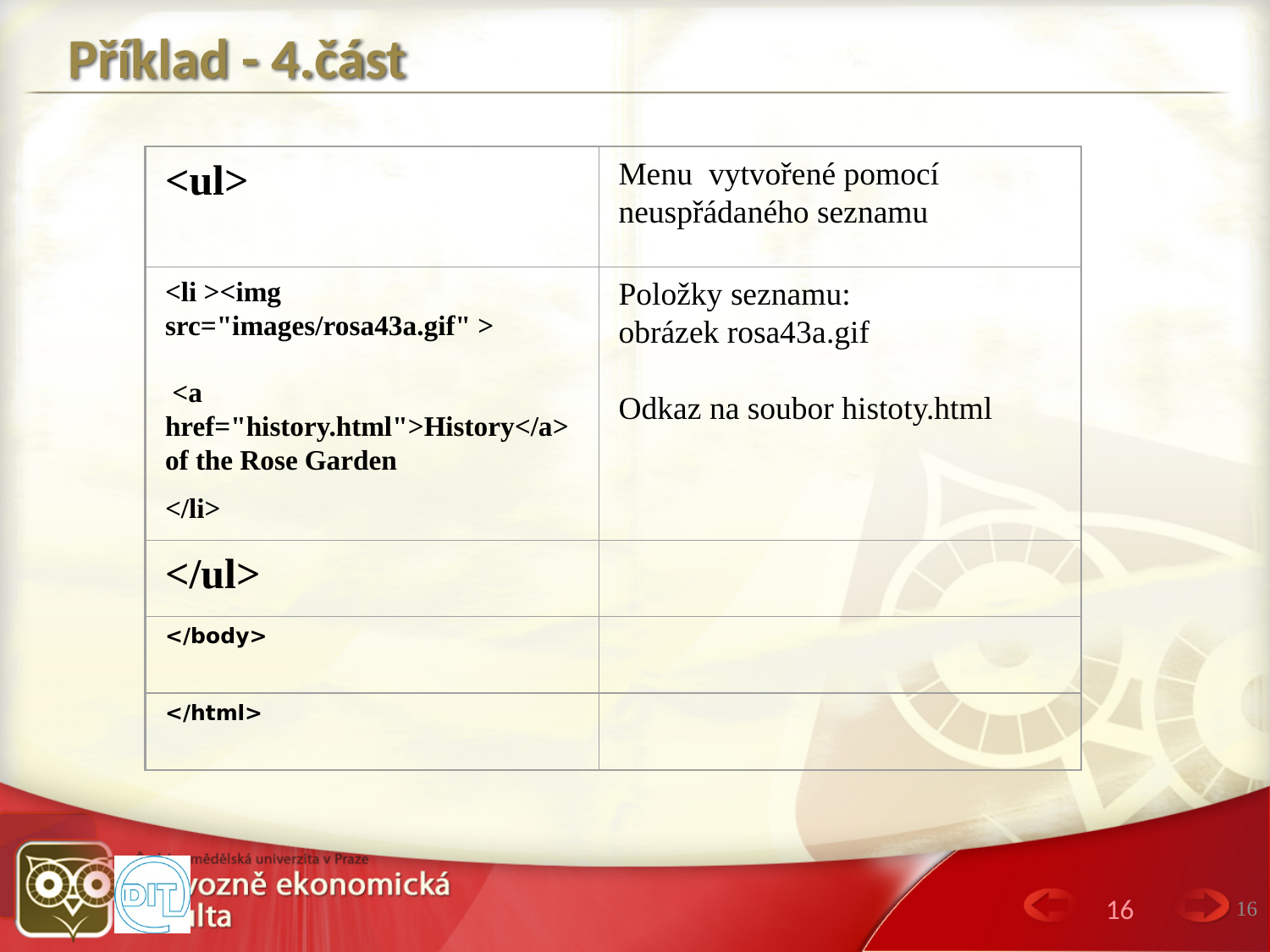

# Příklad - 4.část

<ul>

Menu  vytvořené pomocí neuspřádaného seznamu

<li ><img src="images/rosa43a.gif" >

 <a href="history.html">History</a> of the Rose Garden
</li>

Položky seznamu:
obrázek rosa43a.gif

Odkaz na soubor histoty.html

</ul>

</body>

</html>

16